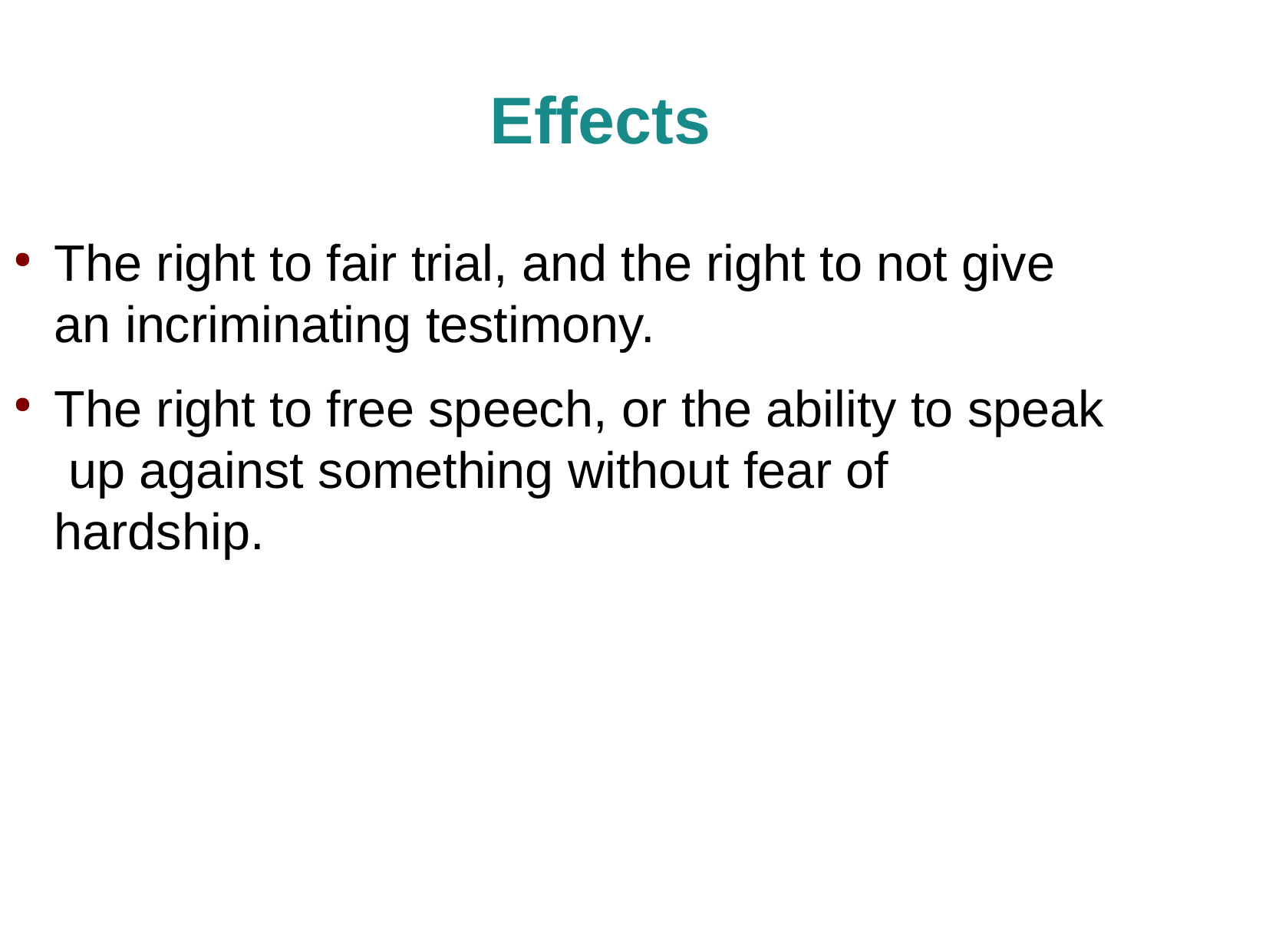

Effects
The right to fair trial, and the right to not give an incriminating testimony.
The right to free speech, or the ability to speak  up against something without fear of hardship.